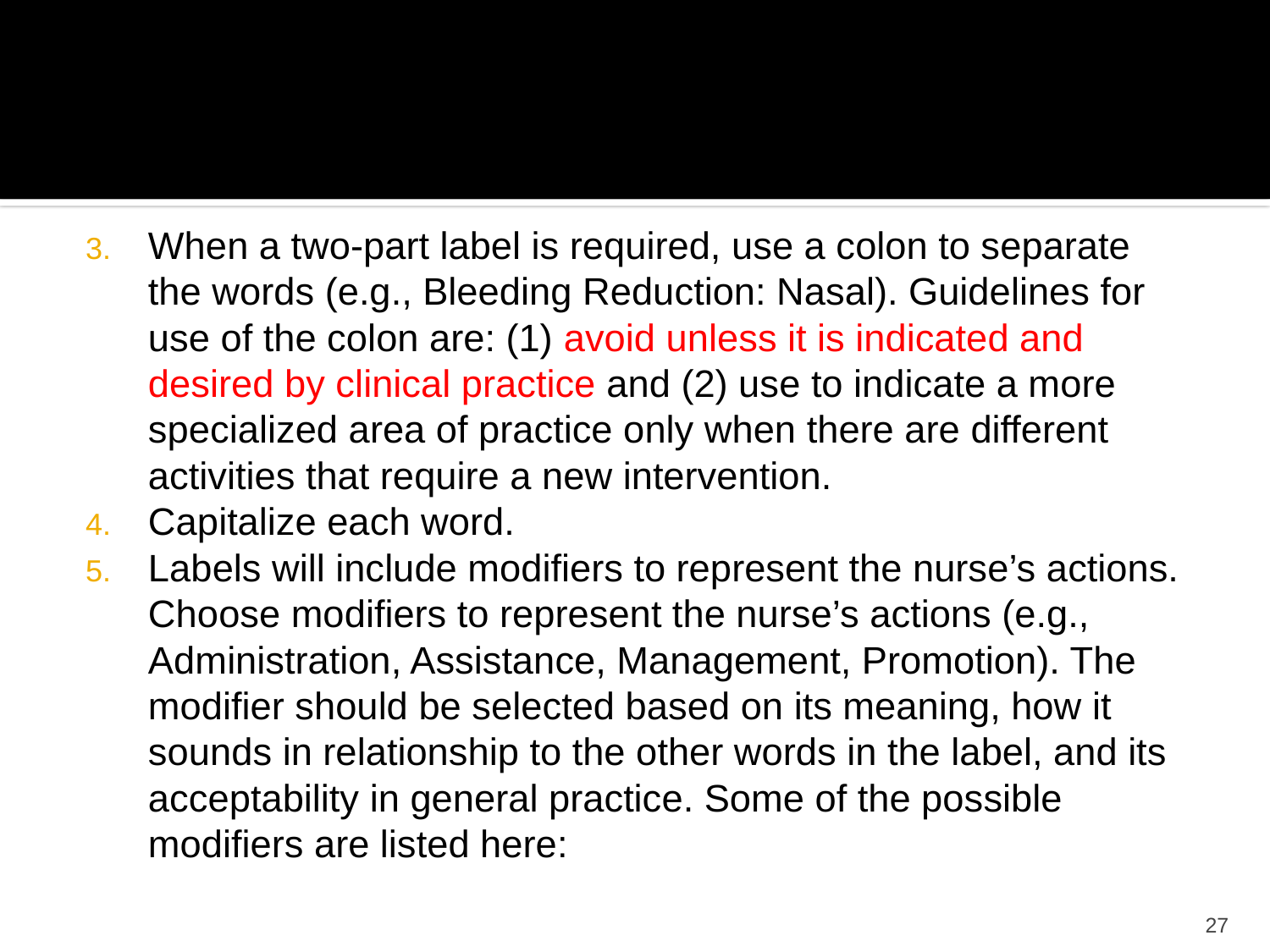

#
When a two-part label is required, use a colon to separate the words (e.g., Bleeding Reduction: Nasal). Guidelines for use of the colon are: (1) avoid unless it is indicated and desired by clinical practice and (2) use to indicate a more specialized area of practice only when there are different activities that require a new intervention.
Capitalize each word.
Labels will include modifiers to represent the nurse’s actions. Choose modifiers to represent the nurse’s actions (e.g., Administration, Assistance, Management, Promotion). The modifier should be selected based on its meaning, how it sounds in relationship to the other words in the label, and its acceptability in general practice. Some of the possible modifiers are listed here:

27